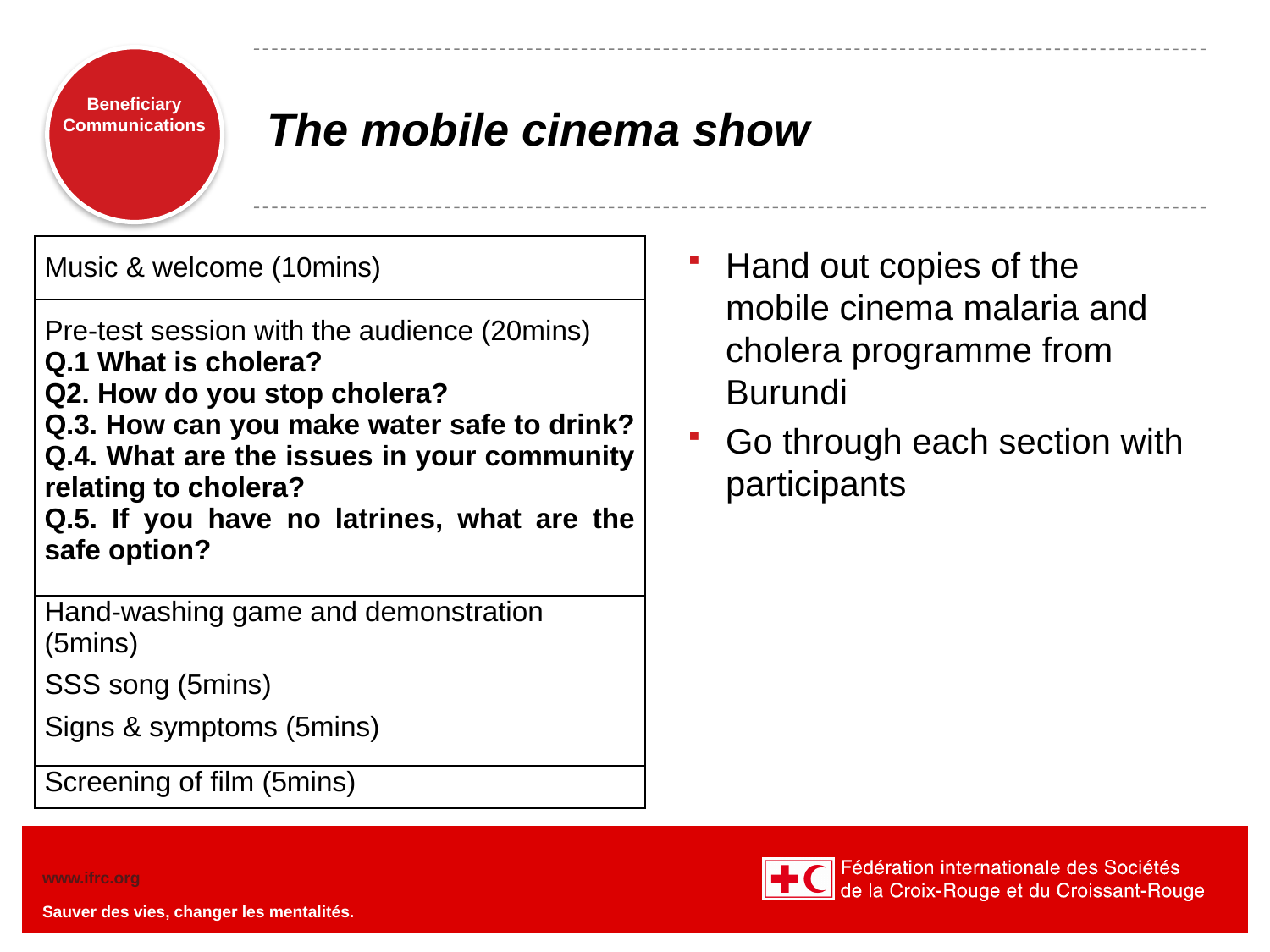

# The mobile cinema show
| Music & welcome (10mins) |
| --- |
| Pre-test session with the audience (20mins) Q.1 What is cholera? Q2. How do you stop cholera? Q.3. How can you make water safe to drink? Q.4. What are the issues in your community relating to cholera? Q.5. If you have no latrines, what are the safe option? |
| Hand-washing game and demonstration (5mins) SSS song (5mins) Signs & symptoms (5mins) |
| Screening of film (5mins) |
Hand out copies of the mobile cinema malaria and cholera programme from Burundi
Go through each section with participants